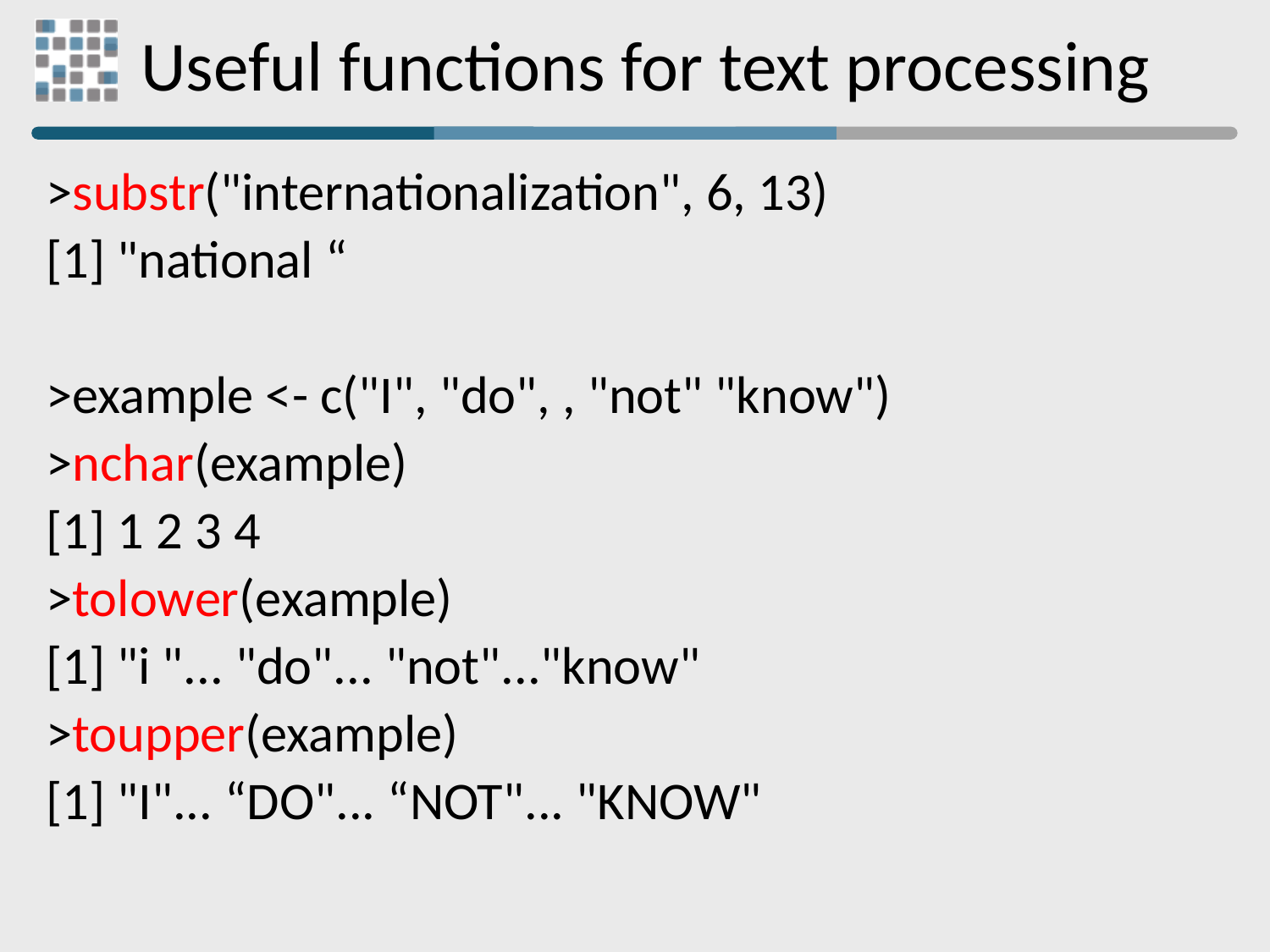

# Useful functions for text processing
>substr("internationalization", 6, 13)
[1] "national “

>example <- c("I", "do", , "not" "know")
>nchar(example)
[1] 1 2 3 4
>tolower(example)
[1] "i "... "do"... "not"..."know"
>toupper(example)
[1] "I"... “DO"... “NOT"... "KNOW"